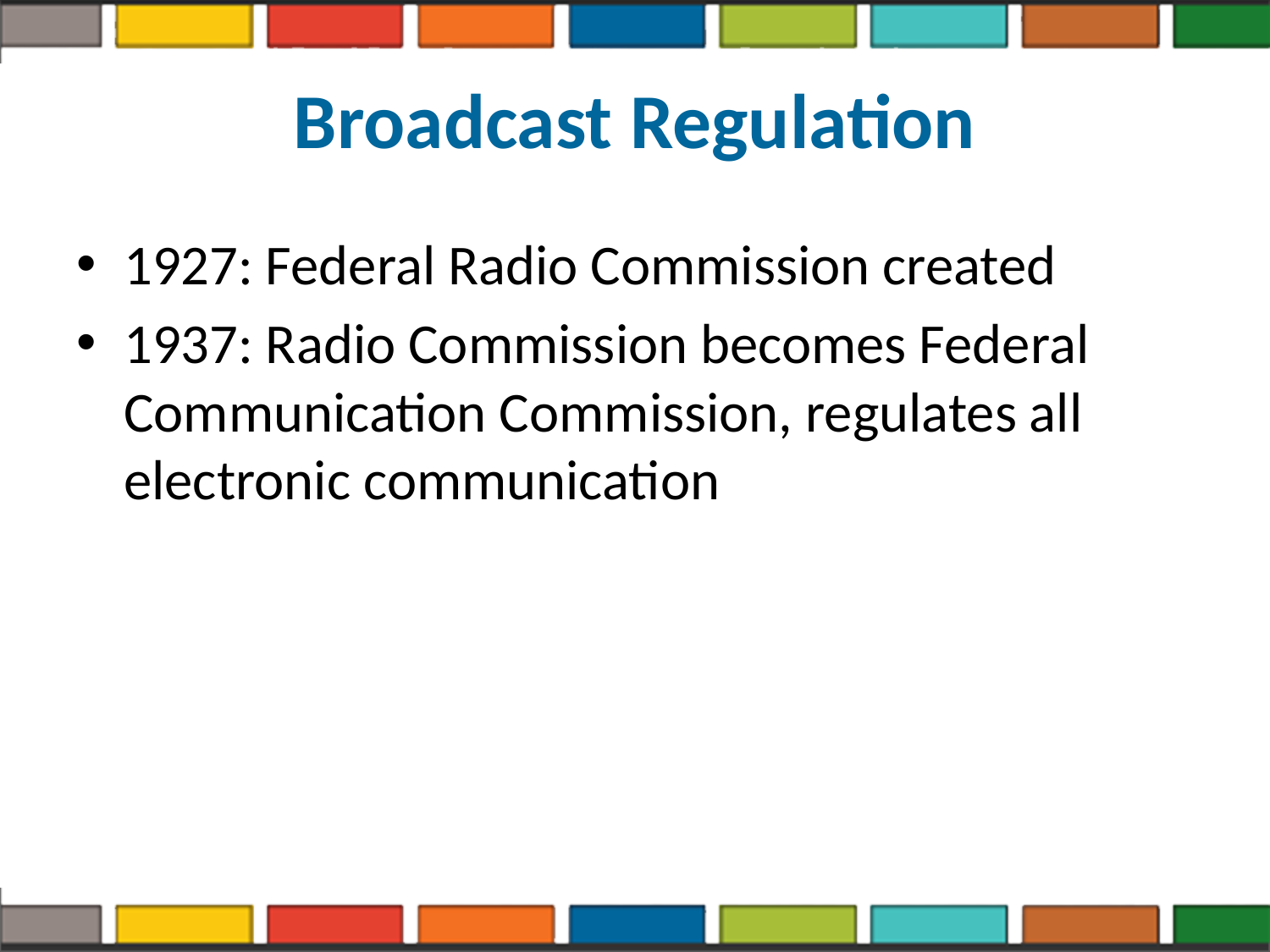

# Broadcast Regulation
1927: Federal Radio Commission created
1937: Radio Commission becomes Federal Communication Commission, regulates all electronic communication